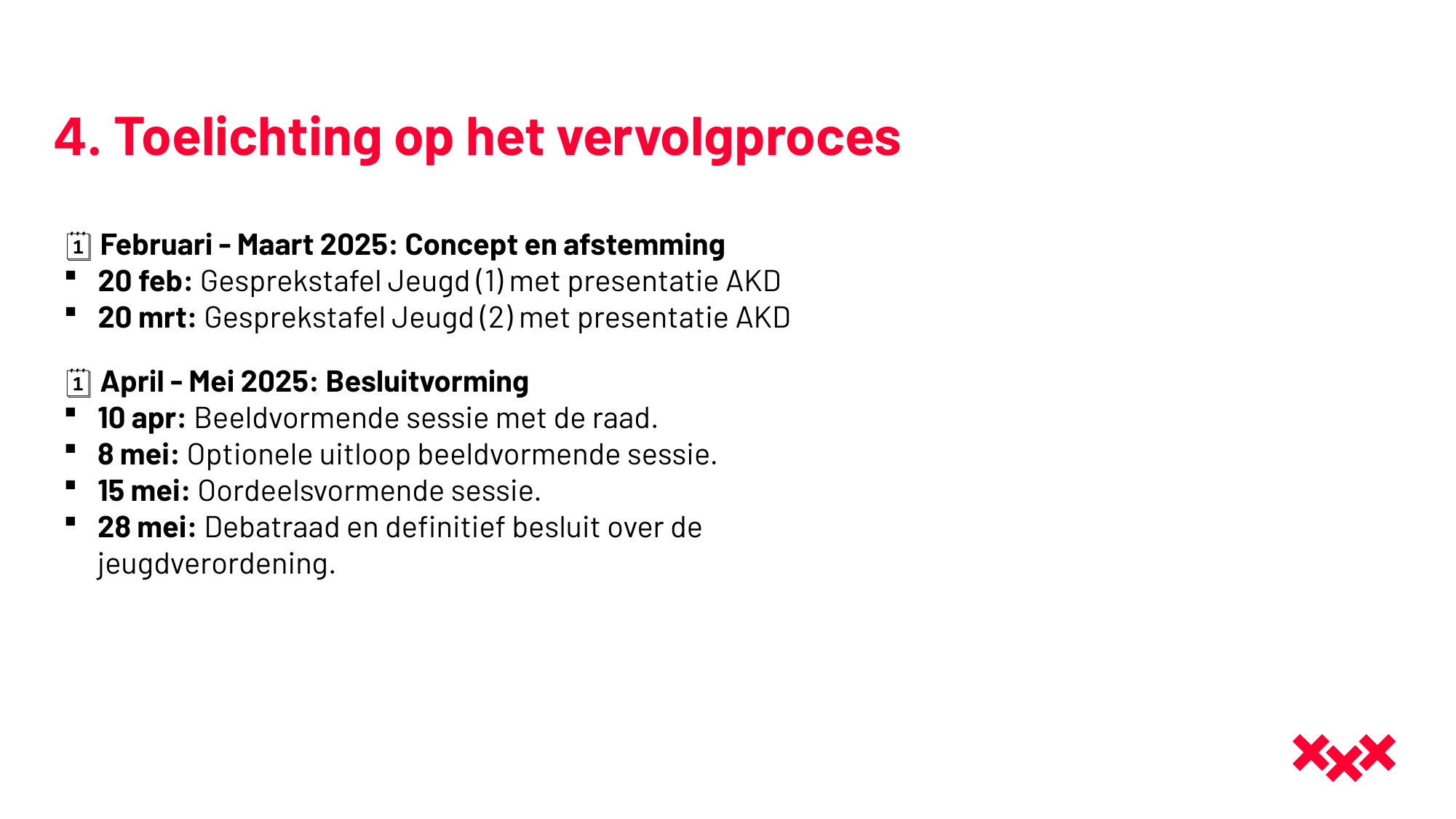

# 4. Toelichting op het vervolgproces
🗓 Februari - Maart 2025: Concept en afstemming
20 feb: Gesprekstafel Jeugd (1) met presentatie AKD
20 mrt: Gesprekstafel Jeugd (2) met presentatie AKD
🗓 April - Mei 2025: Besluitvorming
10 apr: Beeldvormende sessie met de raad.
8 mei: Optionele uitloop beeldvormende sessie.
15 mei: Oordeelsvormende sessie.
28 mei: Debatraad en definitief besluit over de jeugdverordening.